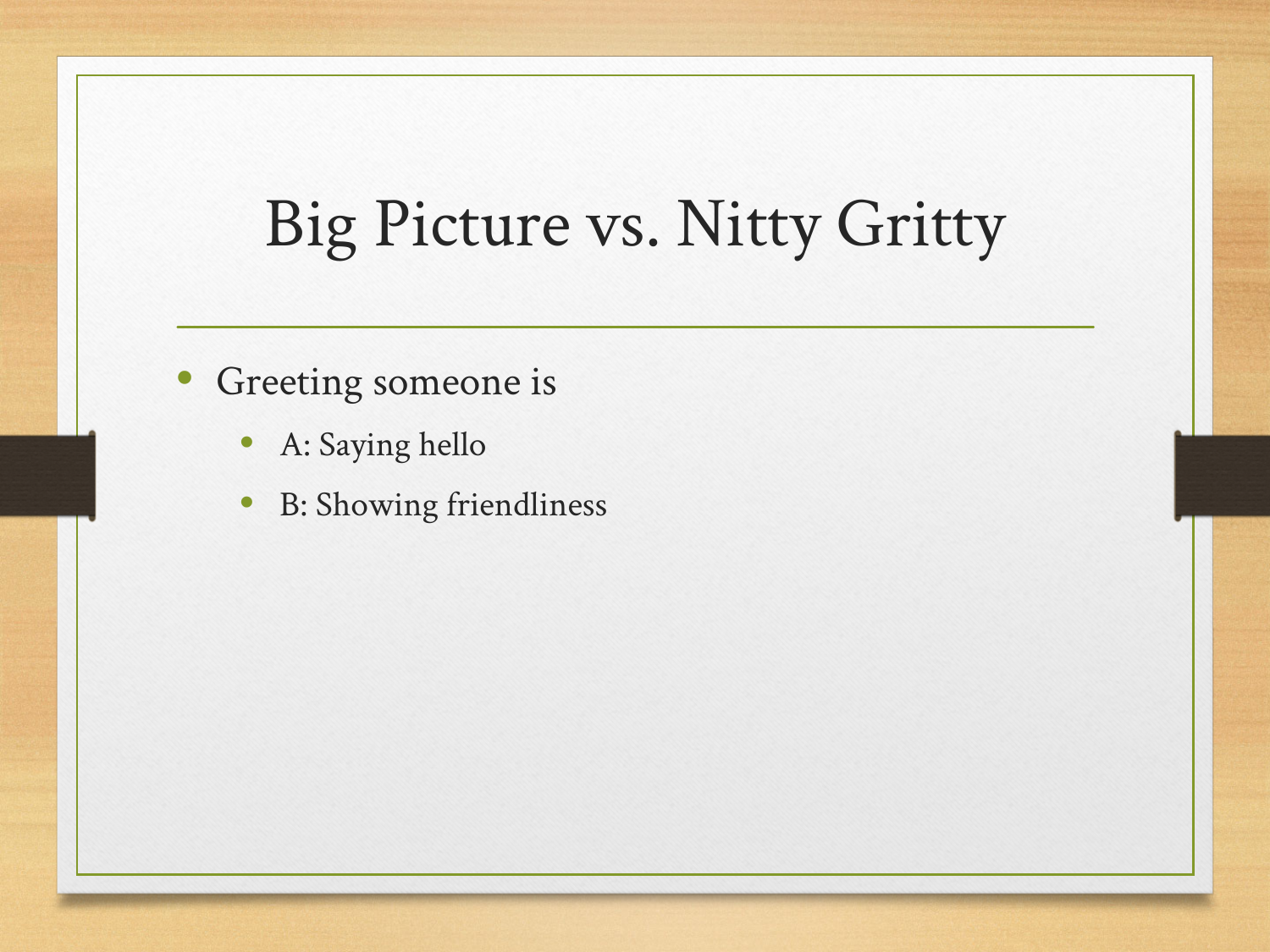

# Big Picture vs. Nitty Gritty
Greeting someone is
A: Saying hello
B: Showing friendliness